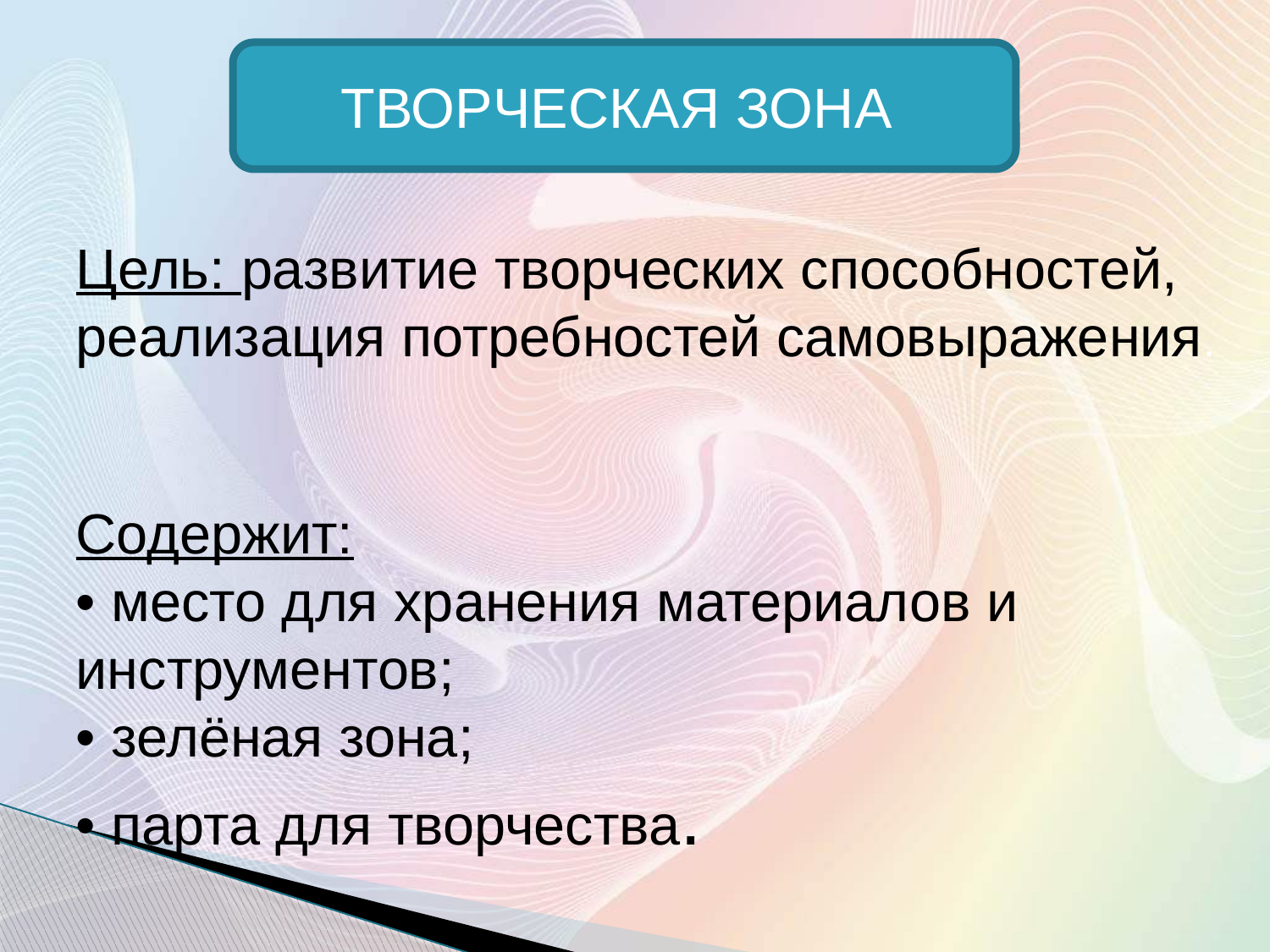

ТВОРЧЕСКАЯ ЗОНА
Цель: развитие творческих способностей, реализация потребностей самовыражения.
# Содержит: • место для хранения материалов и инструментов; • зелёная зона; • парта для творчества.